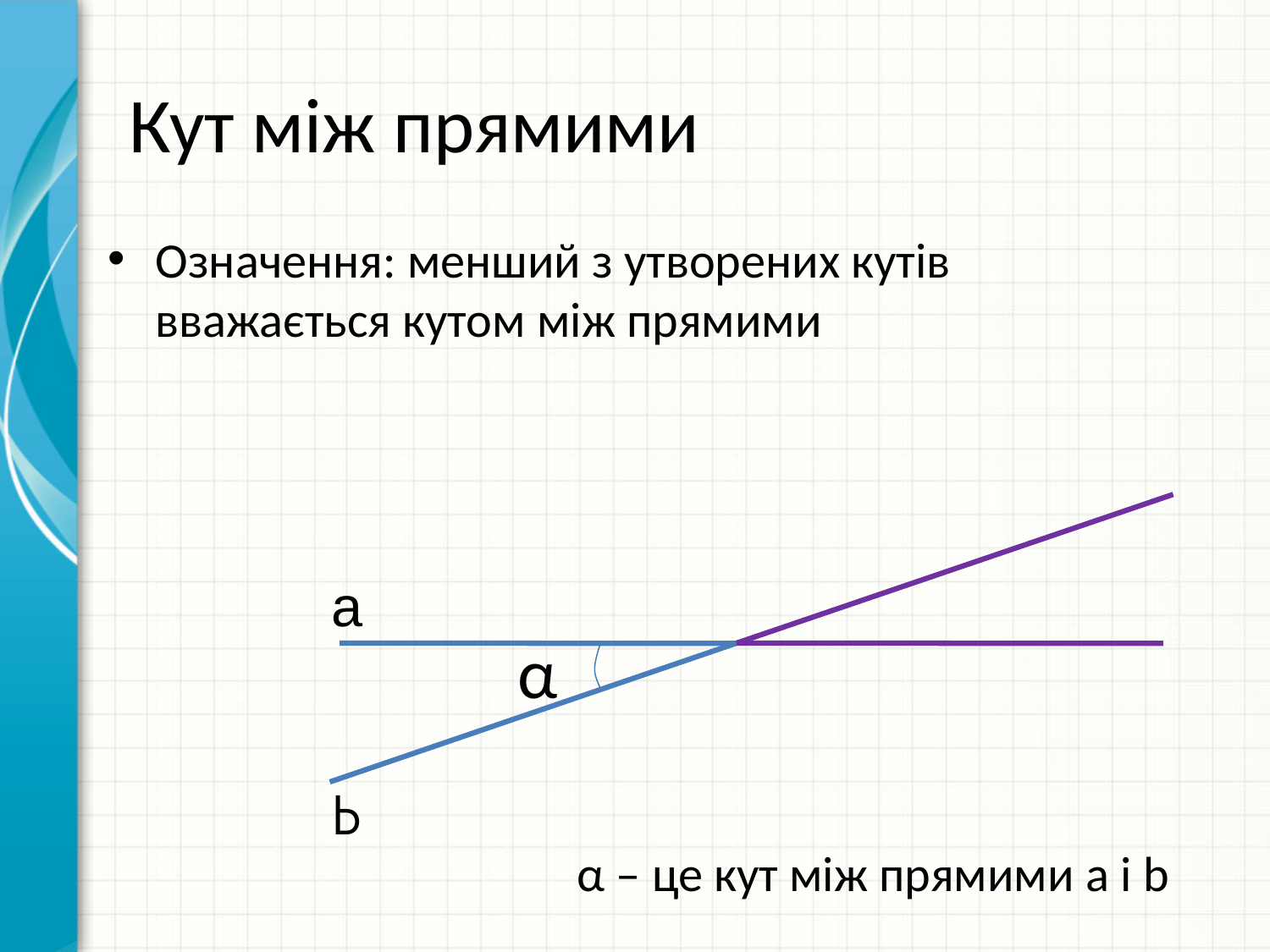

# Кут між прямими
Означення: менший з утворених кутів вважається кутом між прямими
а
α

b
α – це кут між прямими a i b